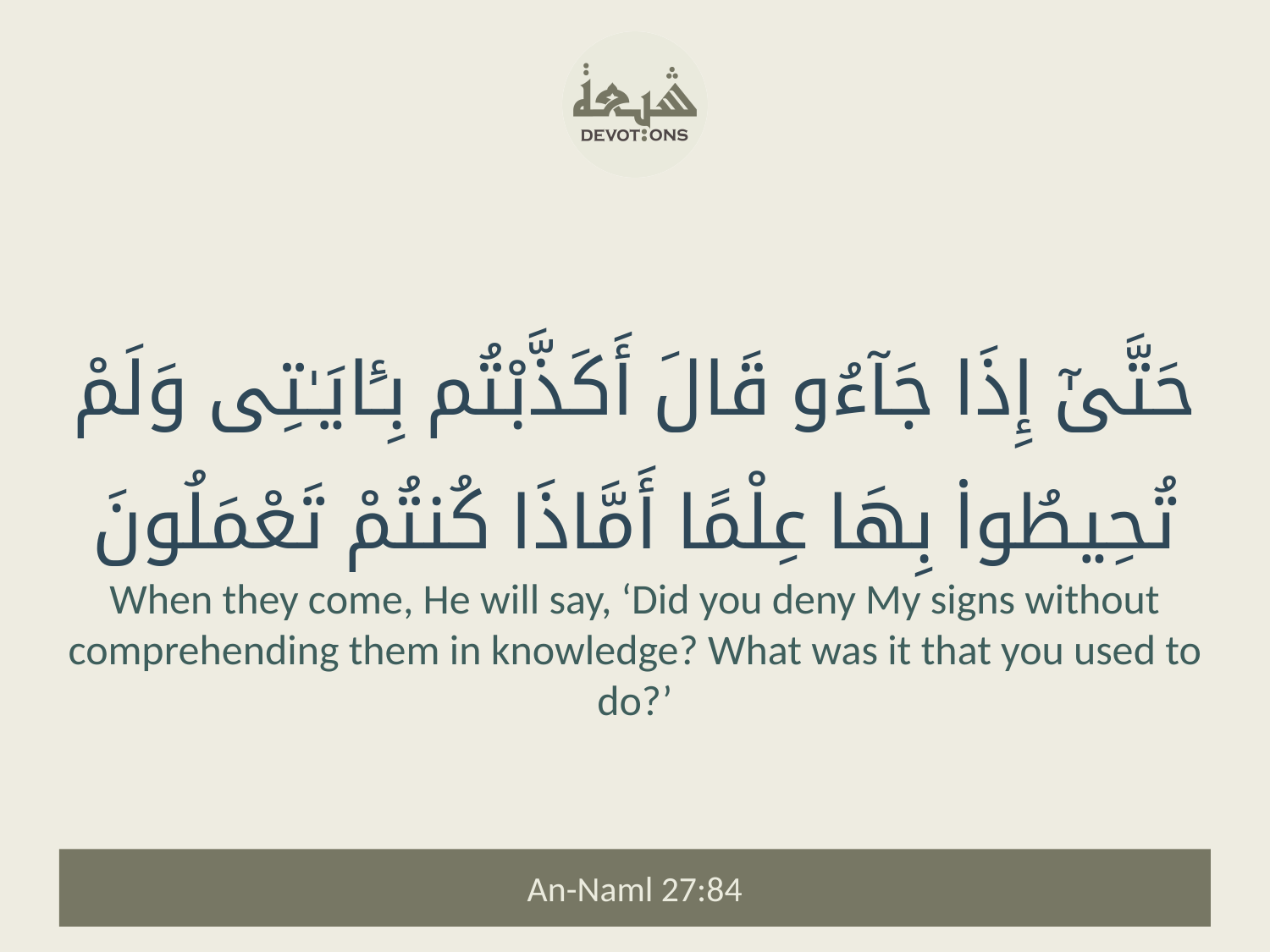

حَتَّىٰٓ إِذَا جَآءُو قَالَ أَكَذَّبْتُم بِـَٔايَـٰتِى وَلَمْ تُحِيطُوا۟ بِهَا عِلْمًا أَمَّاذَا كُنتُمْ تَعْمَلُونَ
When they come, He will say, ‘Did you deny My signs without comprehending them in knowledge? What was it that you used to do?’
An-Naml 27:84